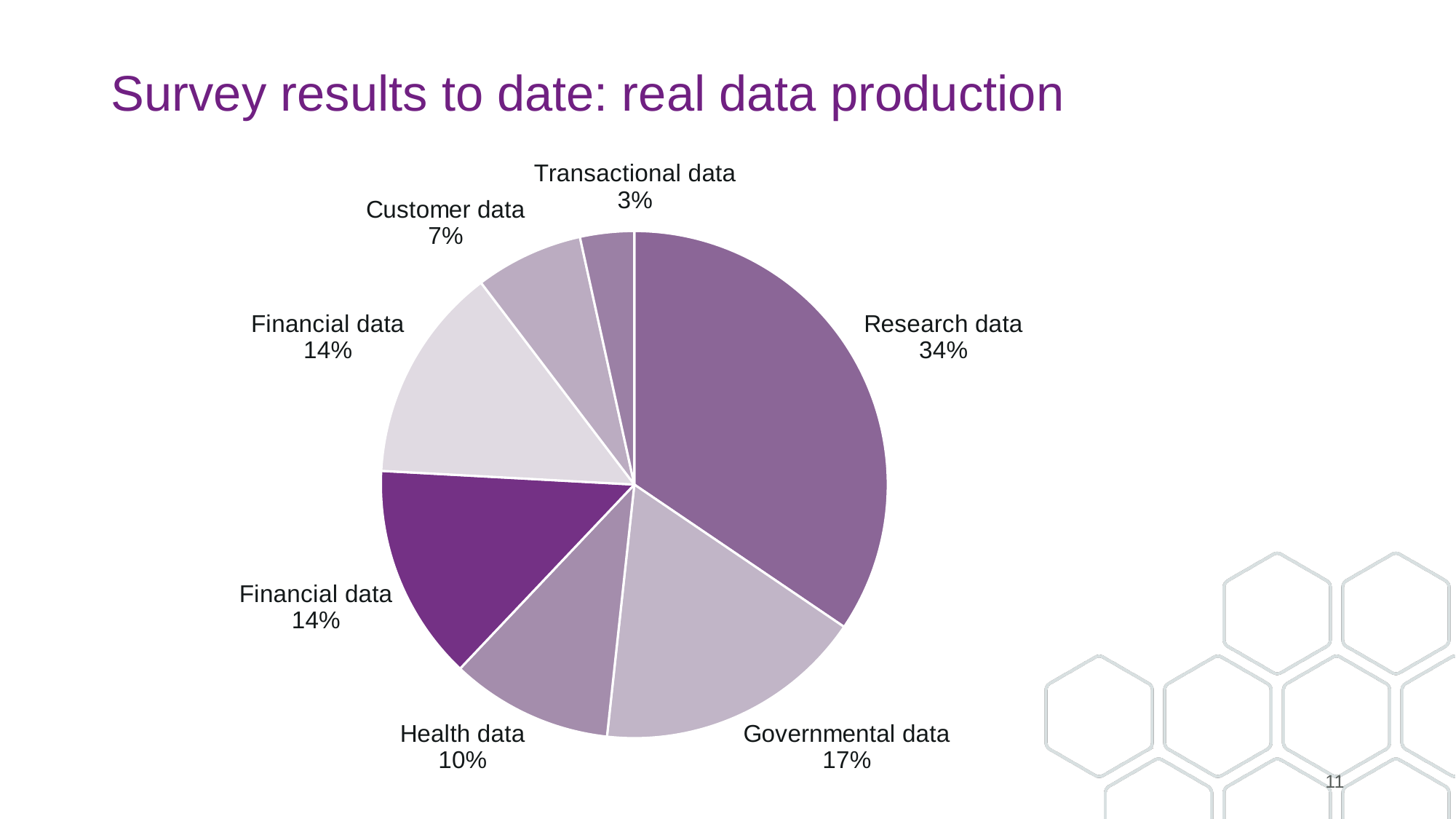

# Survey results to date: real data production

### Chart

| Category |  |
|---|---|
| Research data | 10.0 |
| Governmental data | 5.0 |
| Health data | 3.0 |
| Financial data | 4.0 |
| Financial data | 4.0 |
| Customer data | 2.0 |
| Transactional data | 1.0 |
11